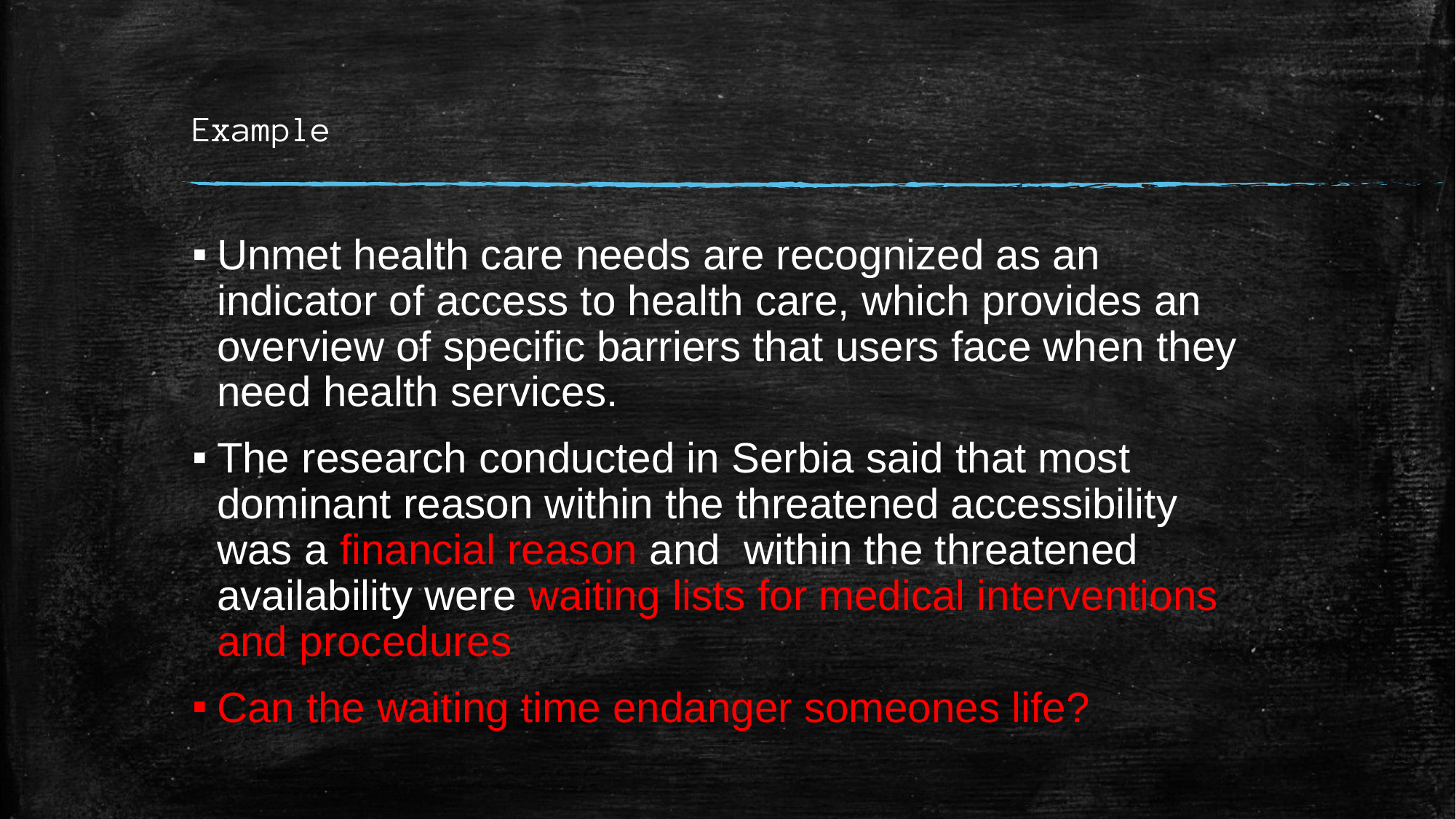

# Example
Unmet health care needs are recognized as an indicator of access to health care, which provides an overview of specific barriers that users face when they need health services.
The research conducted in Serbia said that most dominant reason within the threatened accessibility was a financial reason and  within the threatened availability were waiting lists for medical interventions and procedures
Can the waiting time endanger someones life?